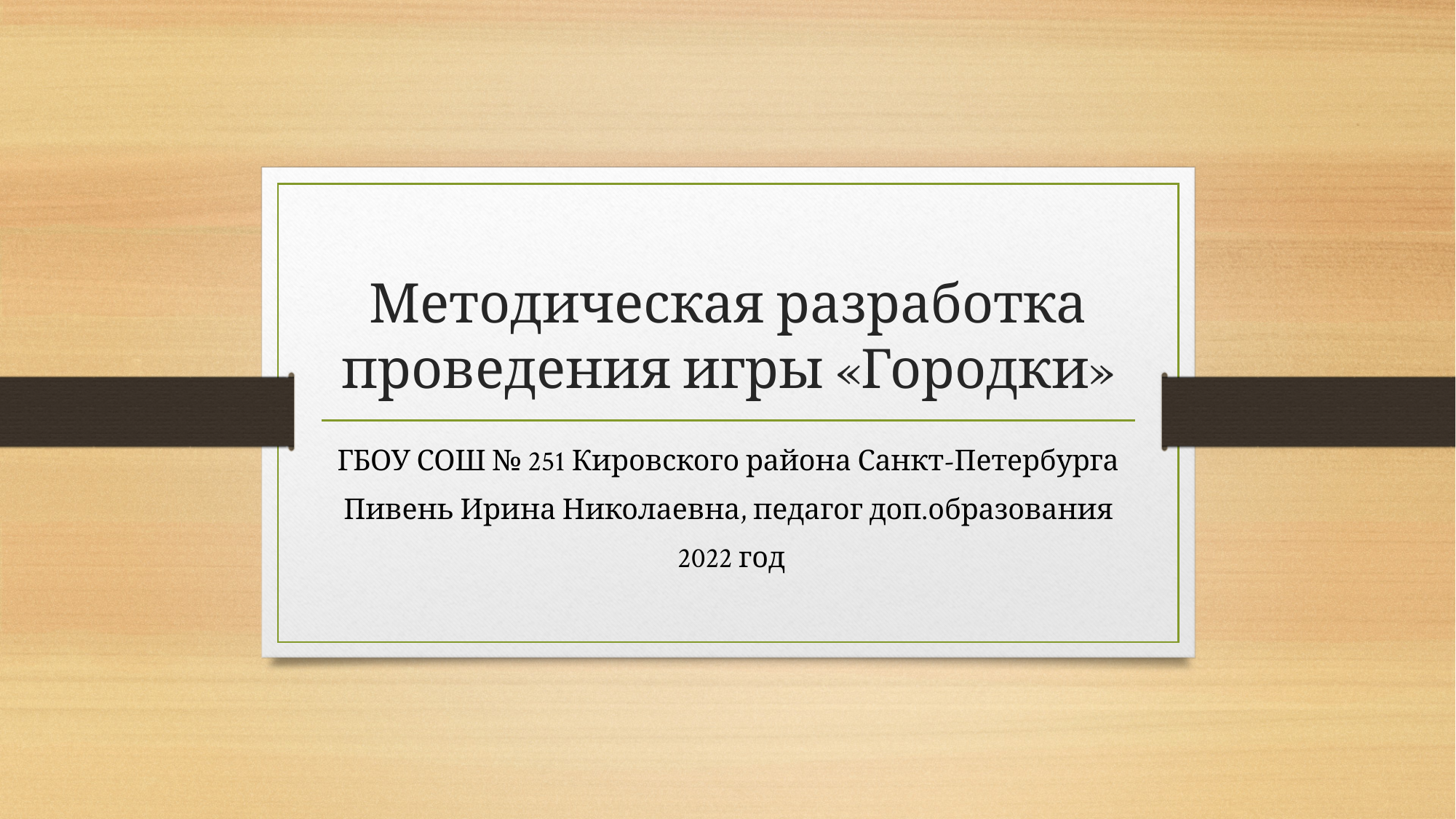

# Методическая разработка проведения игры «Городки»
ГБОУ СОШ № 251 Кировского района Санкт-Петербурга
Пивень Ирина Николаевна, педагог доп.образования
 2022 год